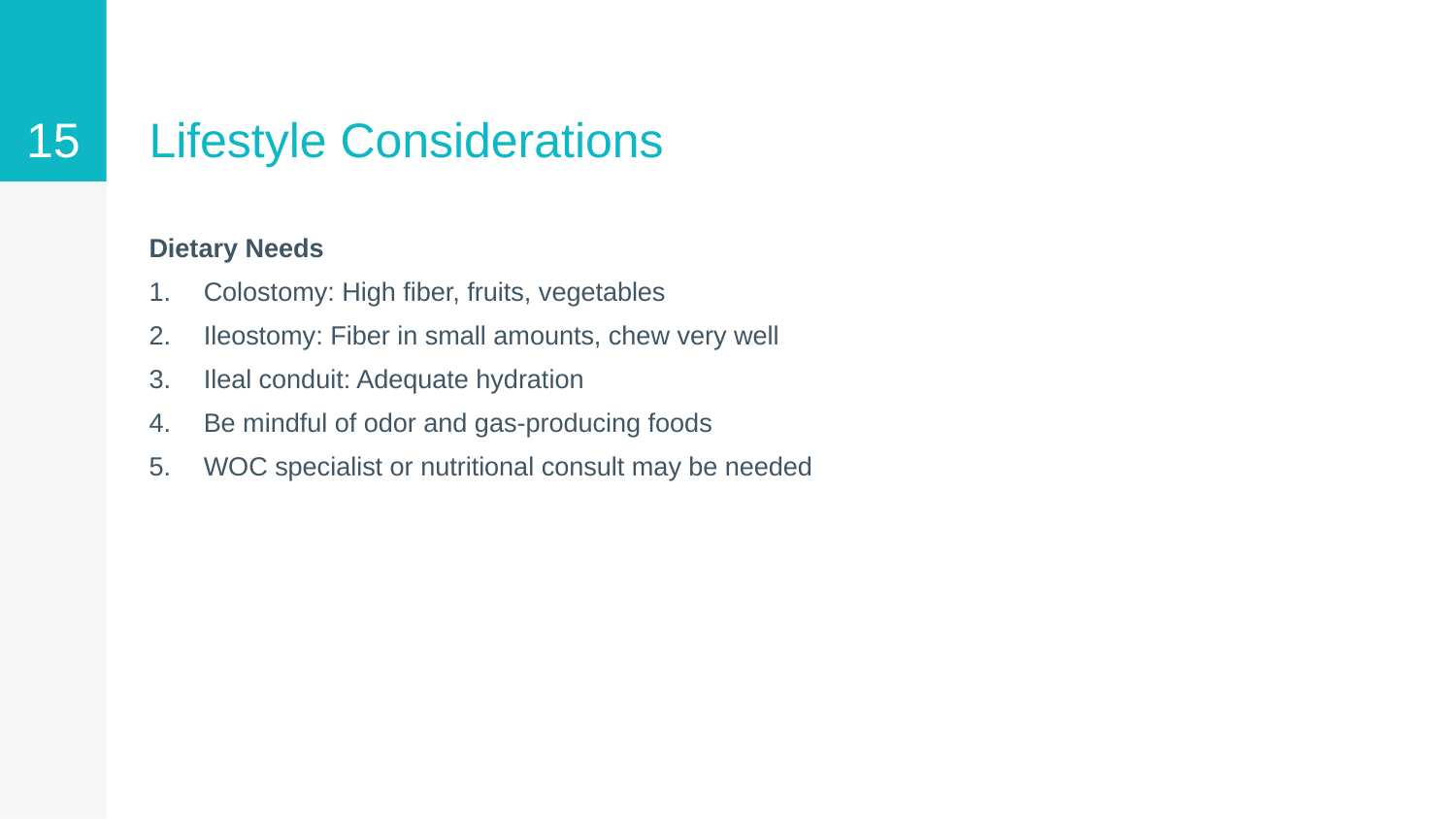

15
# Lifestyle Considerations
Dietary Needs
Colostomy: High fiber, fruits, vegetables
Ileostomy: Fiber in small amounts, chew very well
Ileal conduit: Adequate hydration
Be mindful of odor and gas-producing foods
WOC specialist or nutritional consult may be needed